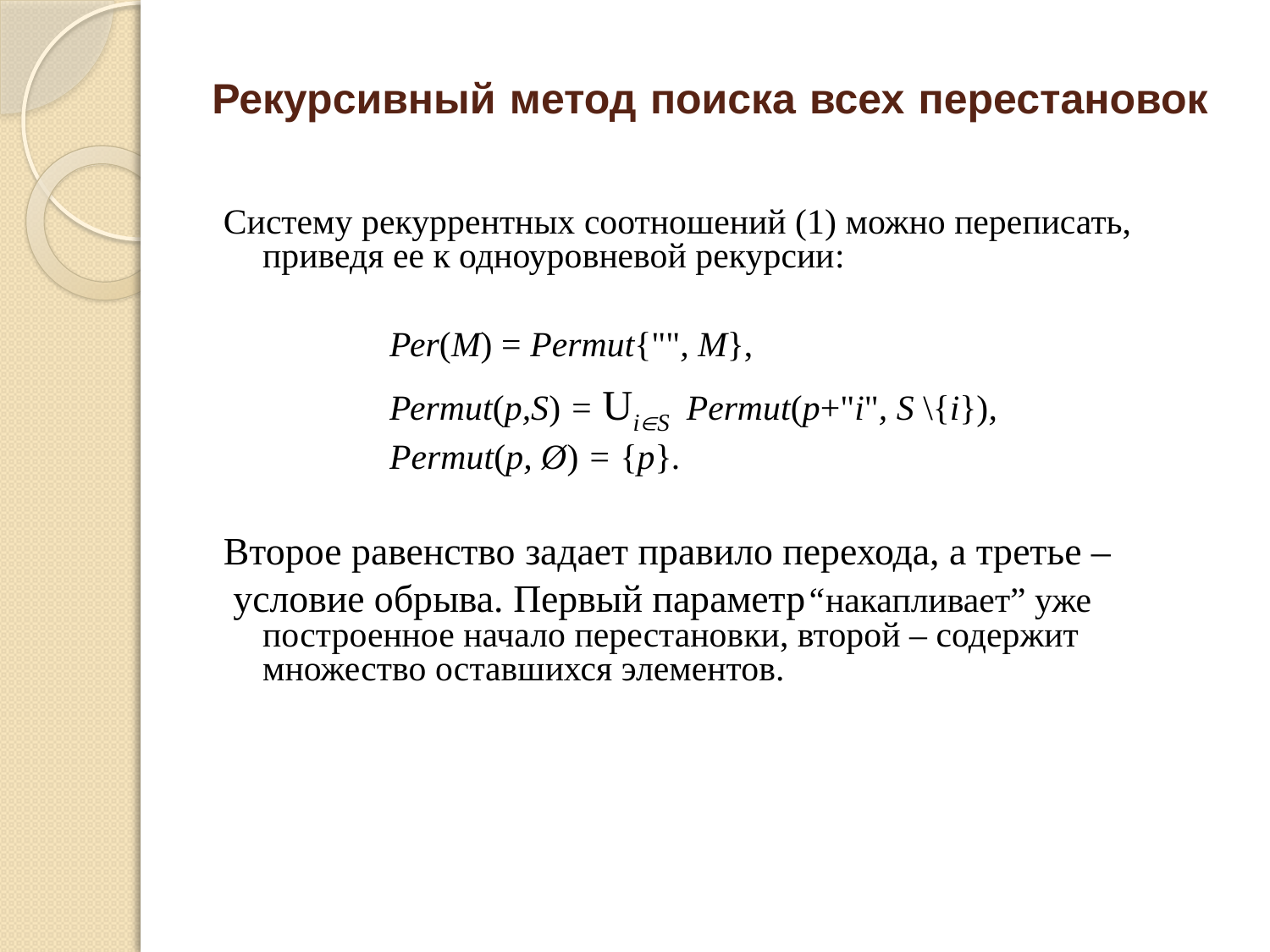

# Рекурсивный метод поиска всех перестановок
Систему рекуррентных соотношений (1) можно переписать, приведя ее к одноуровневой рекурсии:

		Реr(M) = Permut{"", M},
		Реrmut(p,S) = Ui∈S Permut(p+"i", S \{i}),
		Permut(p, Ø) = {p}.

Второе равенство задает правило перехода, а третье –
 условие обрыва. Первый параметр“накапливает” уже построенное начало перестановки, второй – содержит множество оставшихся элементов.